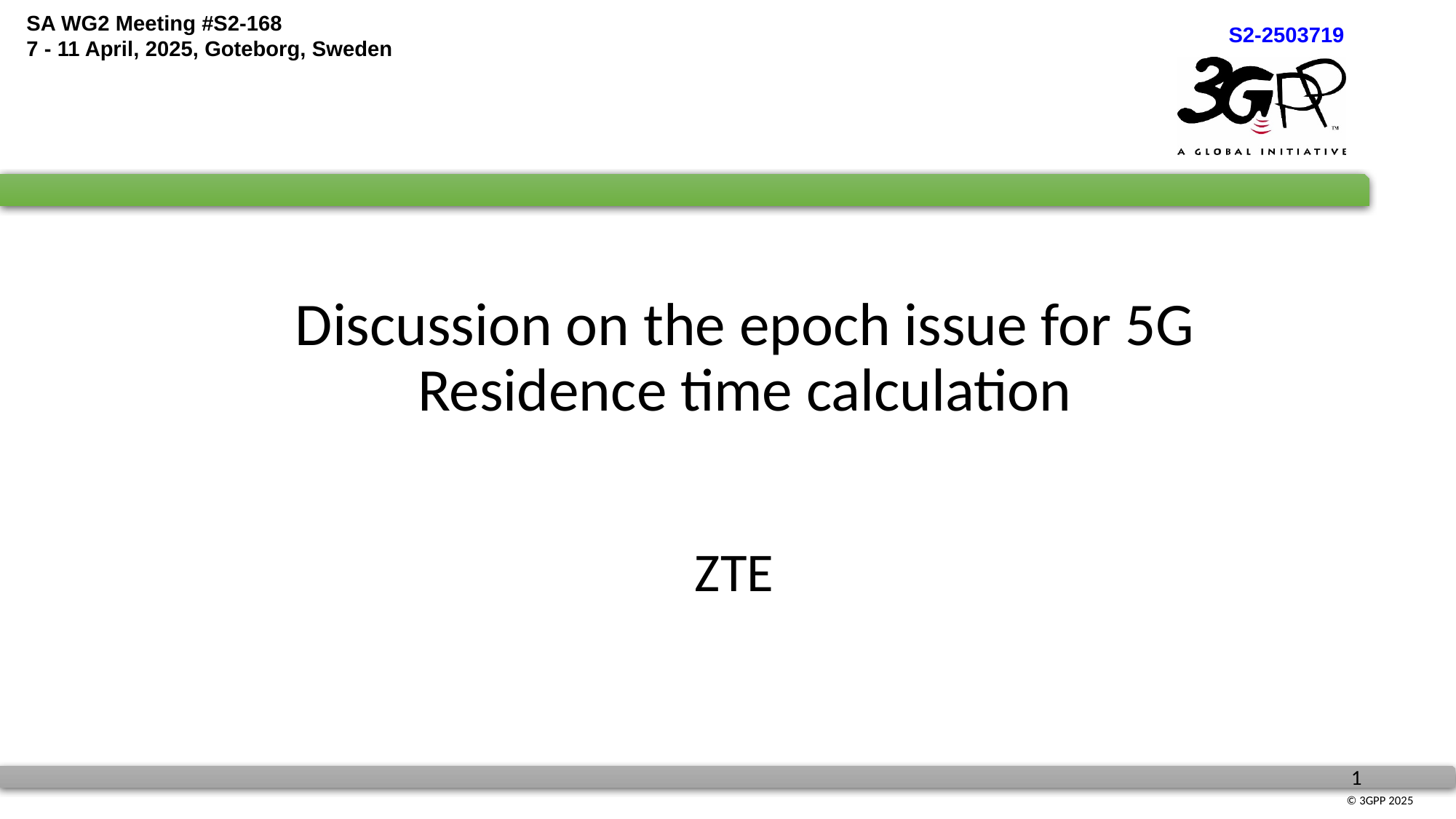

# Discussion on the epoch issue for 5G Residence time calculation
ZTE